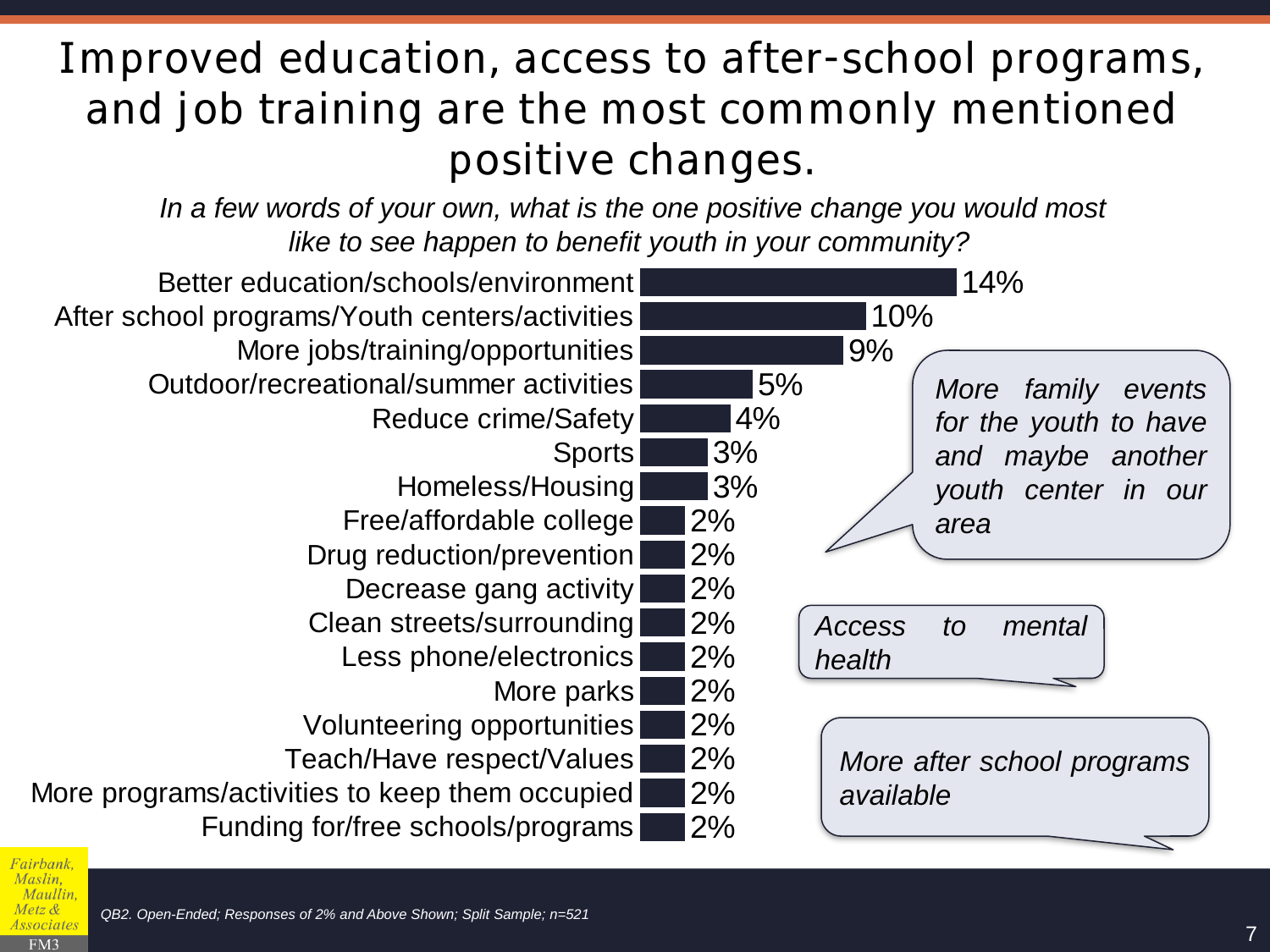

# Improved education, access to after-school programs, and job training are the most commonly mentioned positive changes.
In a few words of your own, what is the one positive change you would most like to see happen to benefit youth in your community?

### Chart

| Category | Column1 |
|---|---|
| Better education/schools/environment | 0.14 |
| After school programs/Youth centers/activities | 0.1 |
| More jobs/training/opportunities | 0.09 |
| Outdoor/recreational/summer activities | 0.05 |
| Reduce crime/Safety | 0.04 |
| Sports | 0.03 |
| Homeless/Housing | 0.03 |
| Free/affordable college | 0.02 |
| Drug reduction/prevention | 0.02 |
| Decrease gang activity | 0.02 |
| Clean streets/surrounding | 0.02 |
| Less phone/electronics | 0.02 |
| More parks | 0.02 |
| Volunteering opportunities | 0.02 |
| Teach/Have respect/Values | 0.02 |
| More programs/activities to keep them occupied | 0.02 |
| Funding for/free schools/programs | 0.02 |
More family events for the youth to have and maybe another youth center in our area
Access to mental health
More after school programs available
QB2. Open-Ended; Responses of 2% and Above Shown; Split Sample; n=521